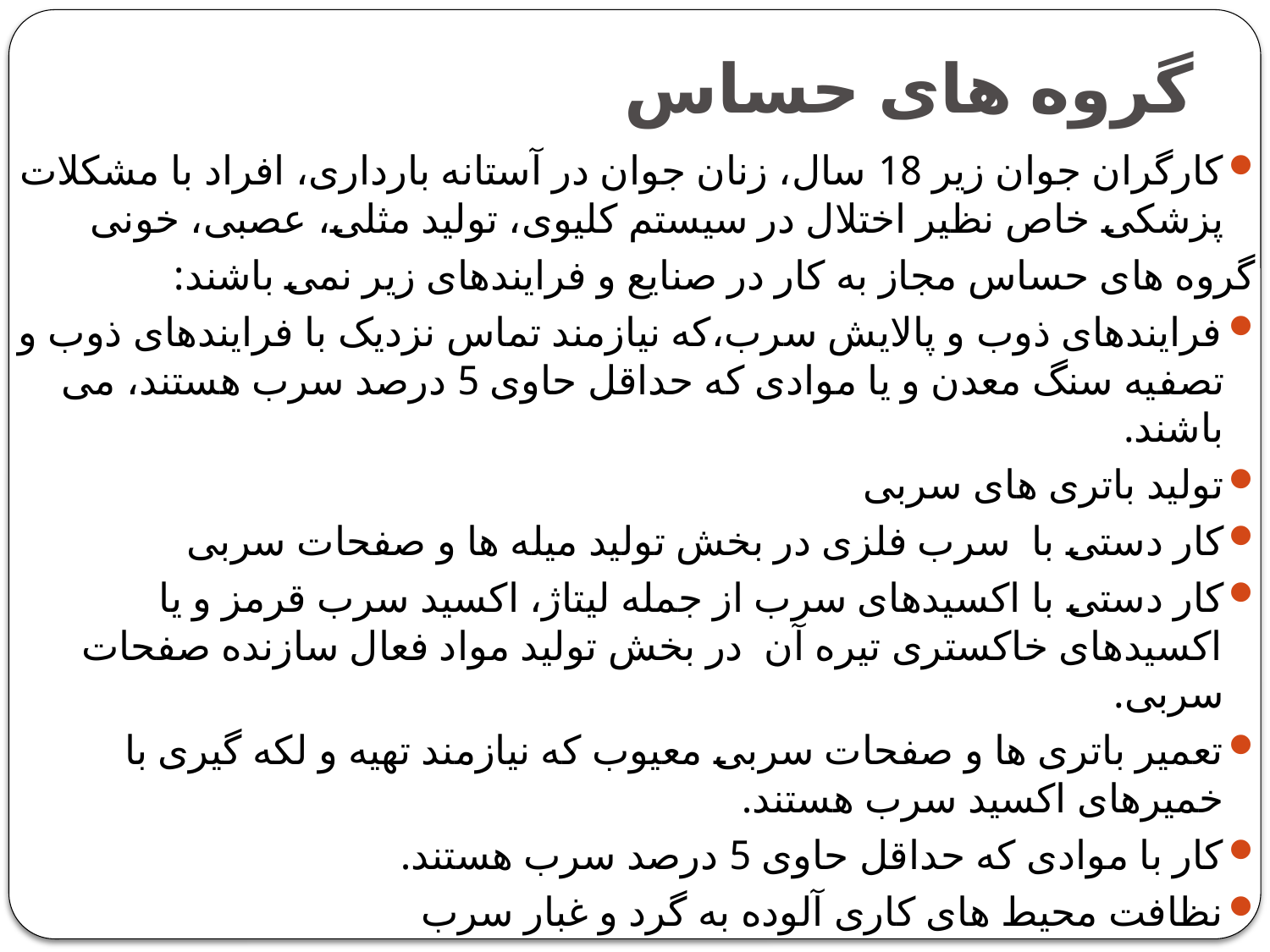

# گروه های حساس
کارگران جوان زیر 18 سال، زنان جوان در آستانه بارداری، افراد با مشکلات پزشکی خاص نظیر اختلال در سیستم کلیوی، تولید مثلی، عصبی، خونی
گروه های حساس مجاز به کار در صنایع و فرایندهای زیر نمی باشند:
فرایندهای ذوب و پالایش سرب،که نیازمند تماس نزدیک با فرایندهای ذوب و تصفیه سنگ معدن و یا موادی که حداقل حاوی 5 درصد سرب هستند، می باشند.
تولید باتری های سربی
کار دستی با  سرب فلزی در بخش تولید میله ها و صفحات سربی
کار دستی با اکسیدهای سرب از جمله لیتاژ، اکسید سرب قرمز و یا اکسیدهای خاکستری تیره آن  در بخش تولید مواد فعال سازنده صفحات سربی.
تعمیر باتری ها و صفحات سربی معیوب که نیازمند تهیه و لکه گیری با خمیرهای اکسید سرب هستند.
کار با موادی که حداقل حاوی 5 درصد سرب هستند.
نظافت محیط های کاری آلوده به گرد و غبار سرب